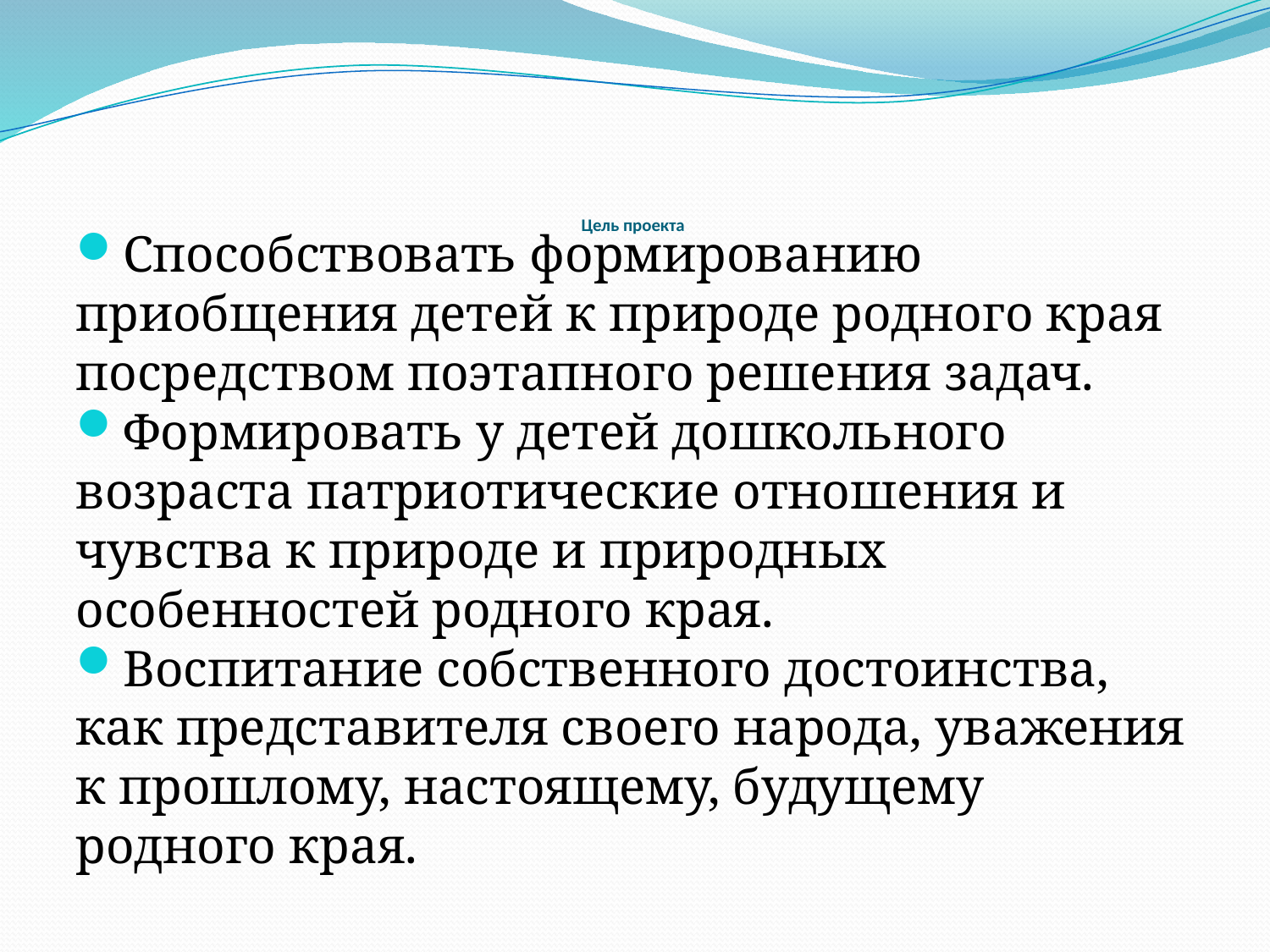

# Цель проекта
Способствовать формированию приобщения детей к природе родного края посредством поэтапного решения задач.
Формировать у детей дошкольного возраста патриотические отношения и чувства к природе и природных особенностей родного края.
Воспитание собственного достоинства, как представителя своего народа, уважения к прошлому, настоящему, будущему родного края.